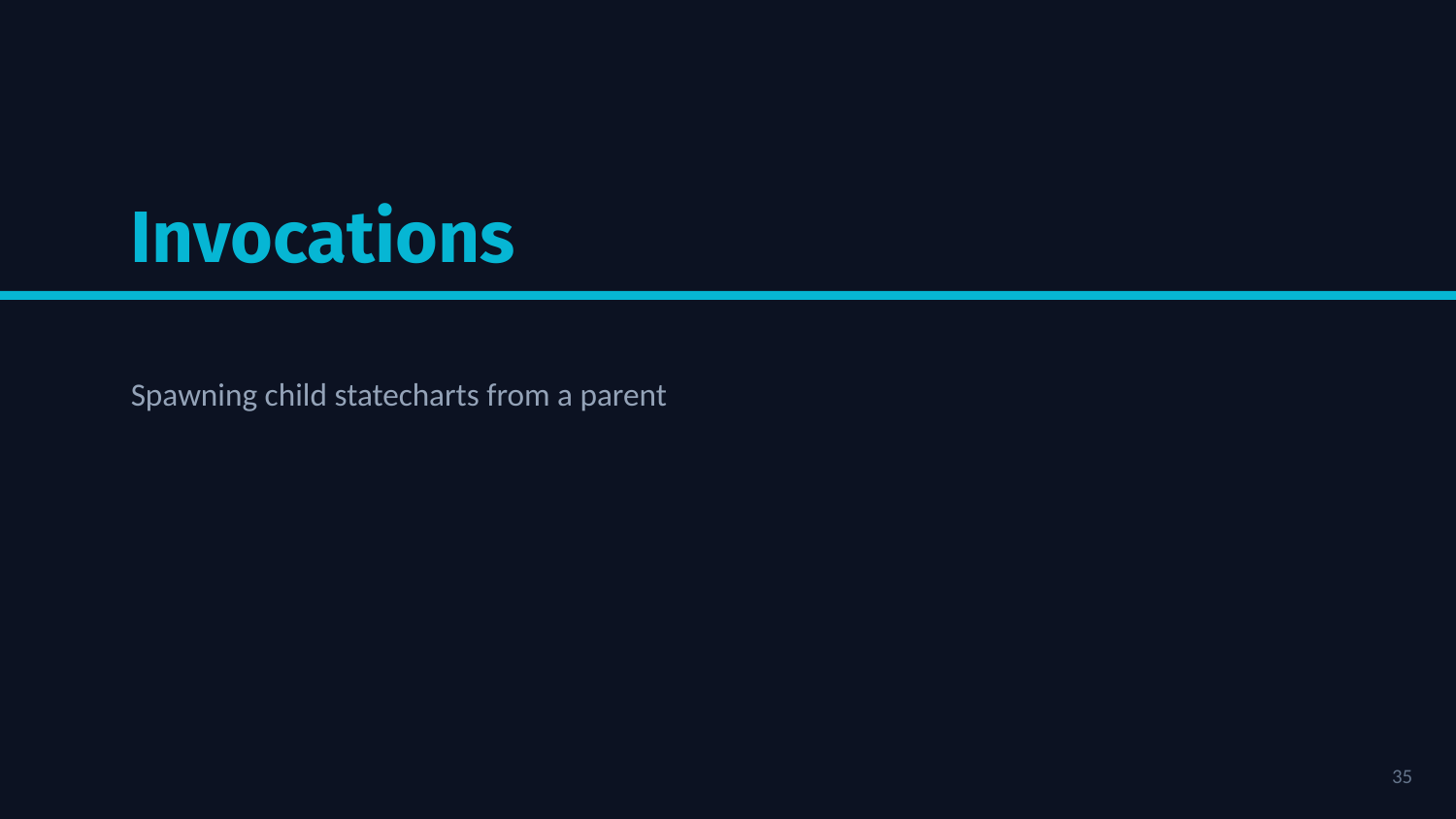

Invocations

Spawning child statecharts from a parent
35